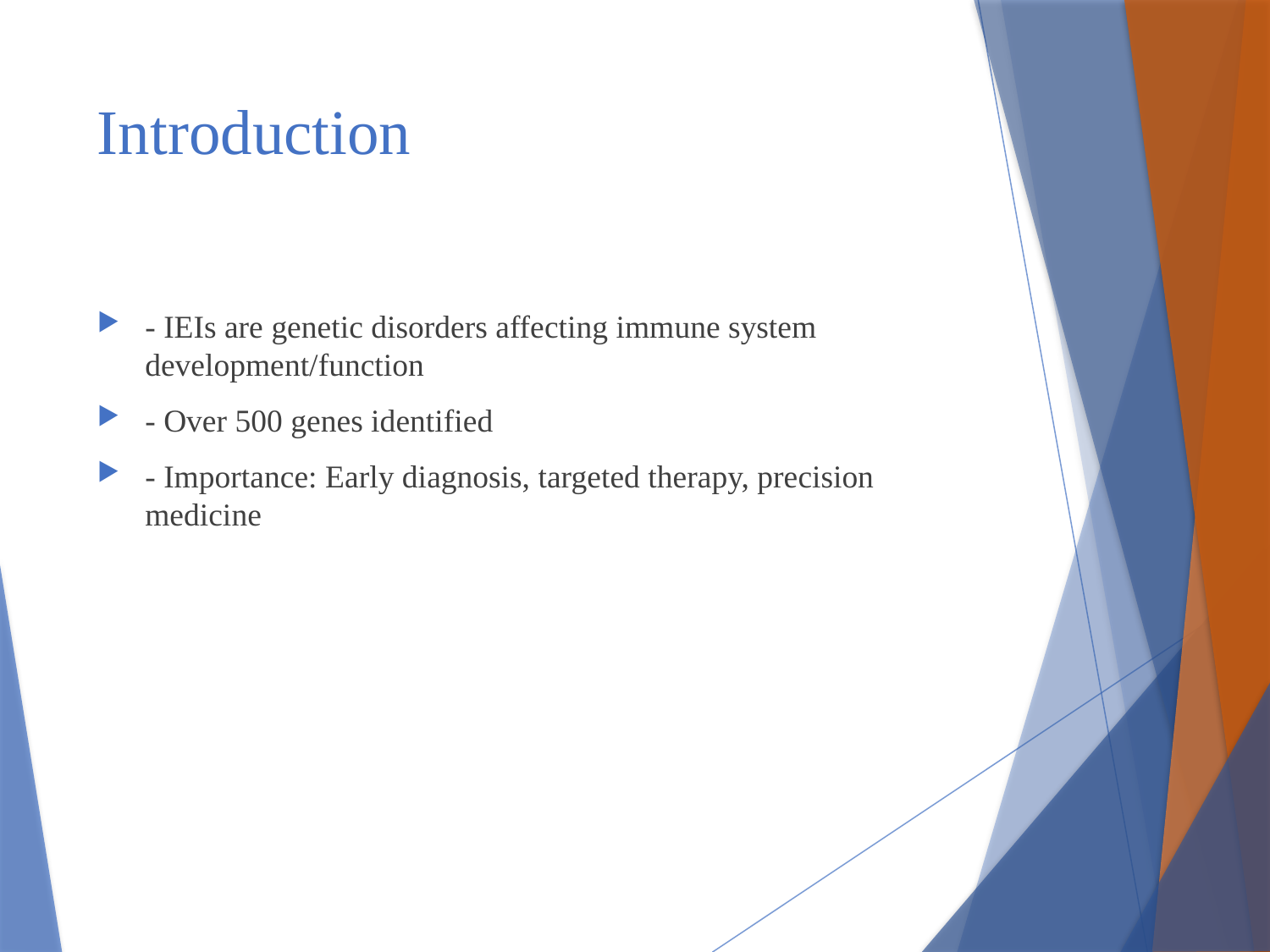

# Introduction
- IEIs are genetic disorders affecting immune system development/function
- Over 500 genes identified
- Importance: Early diagnosis, targeted therapy, precision medicine